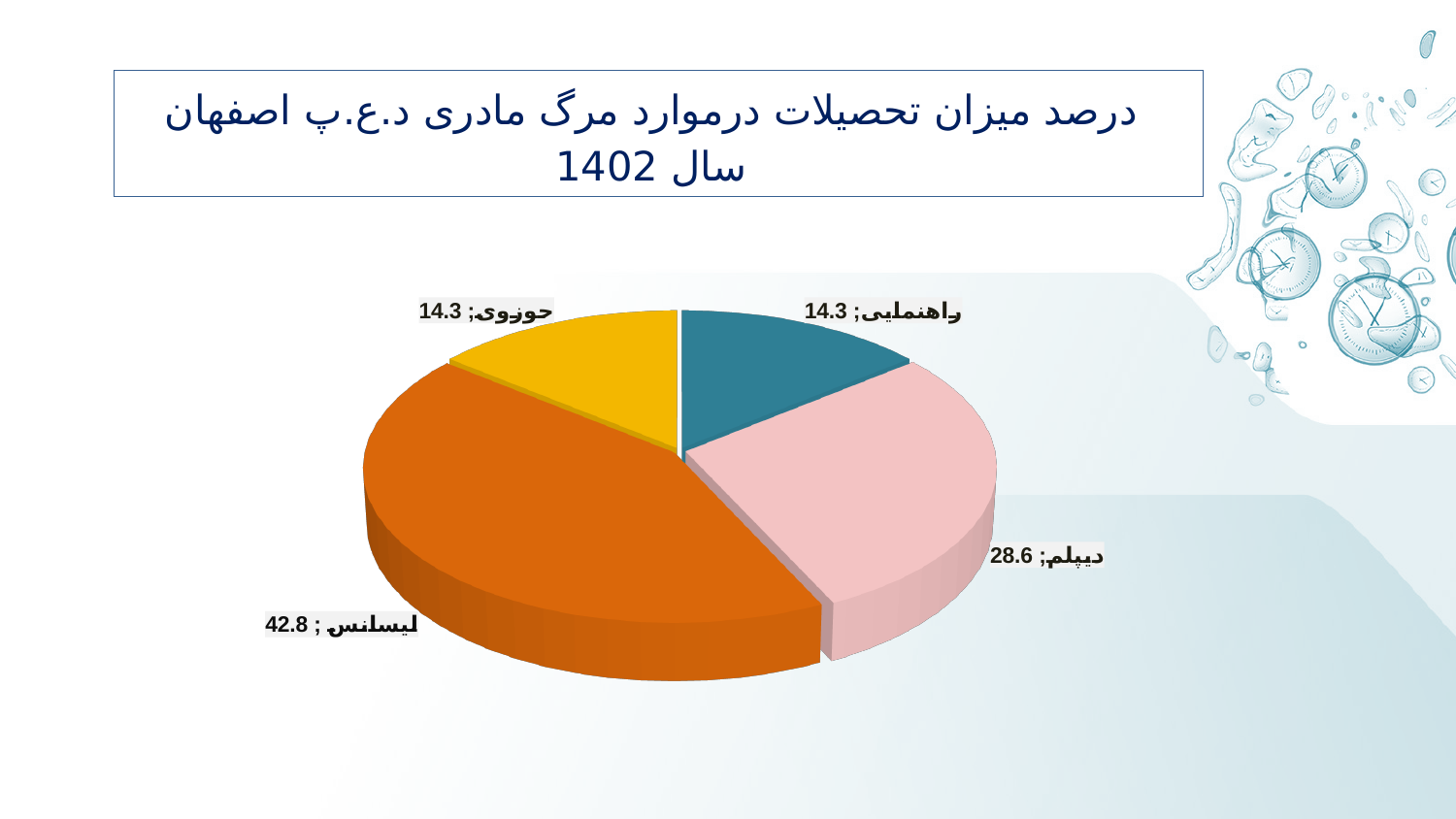

درصد میزان تحصیلات درموارد مرگ مادری د.ع.پ اصفهان سال 1402

[unsupported chart]